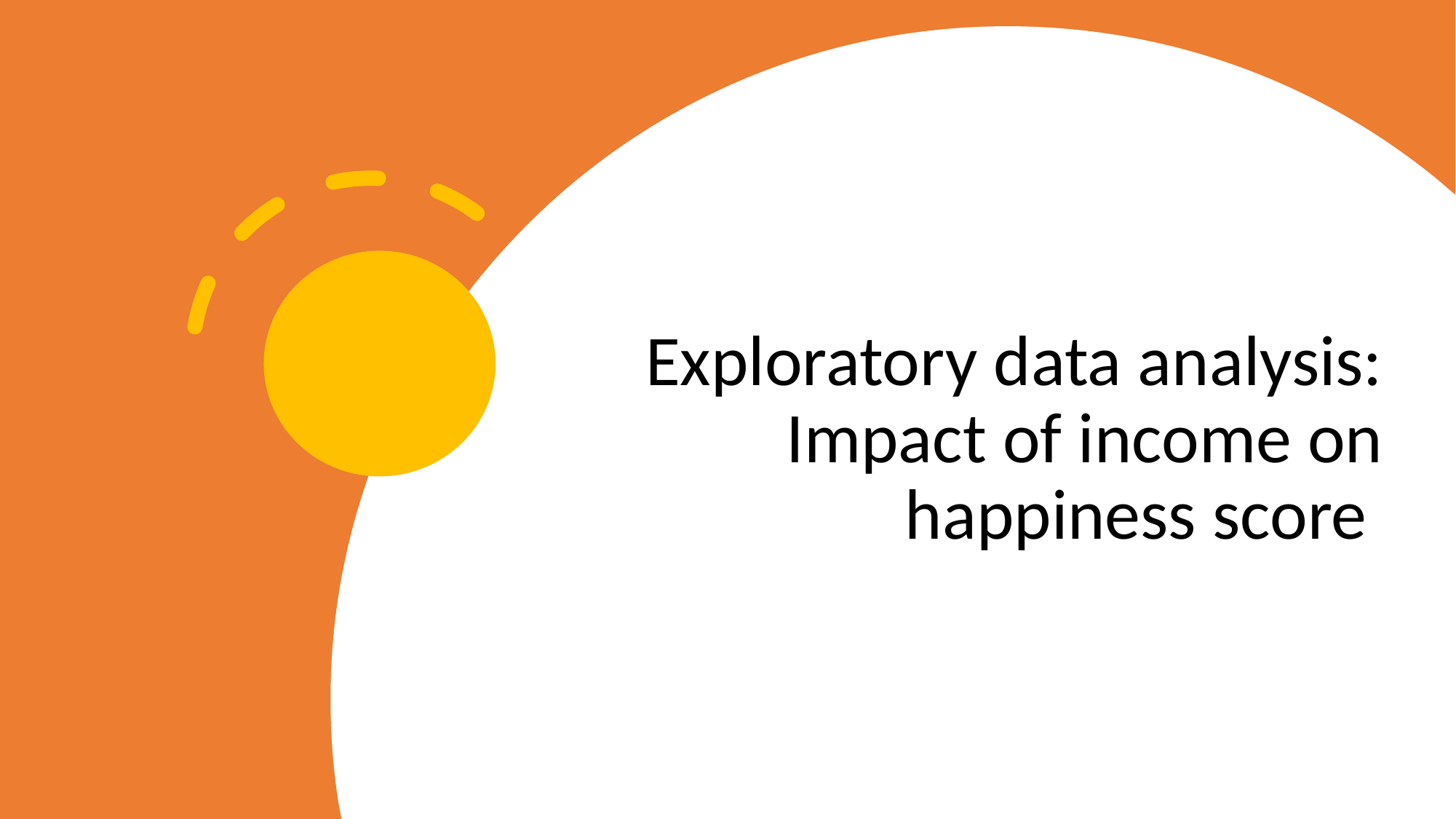

# Exploratory data analysis: Impact of income on happiness score